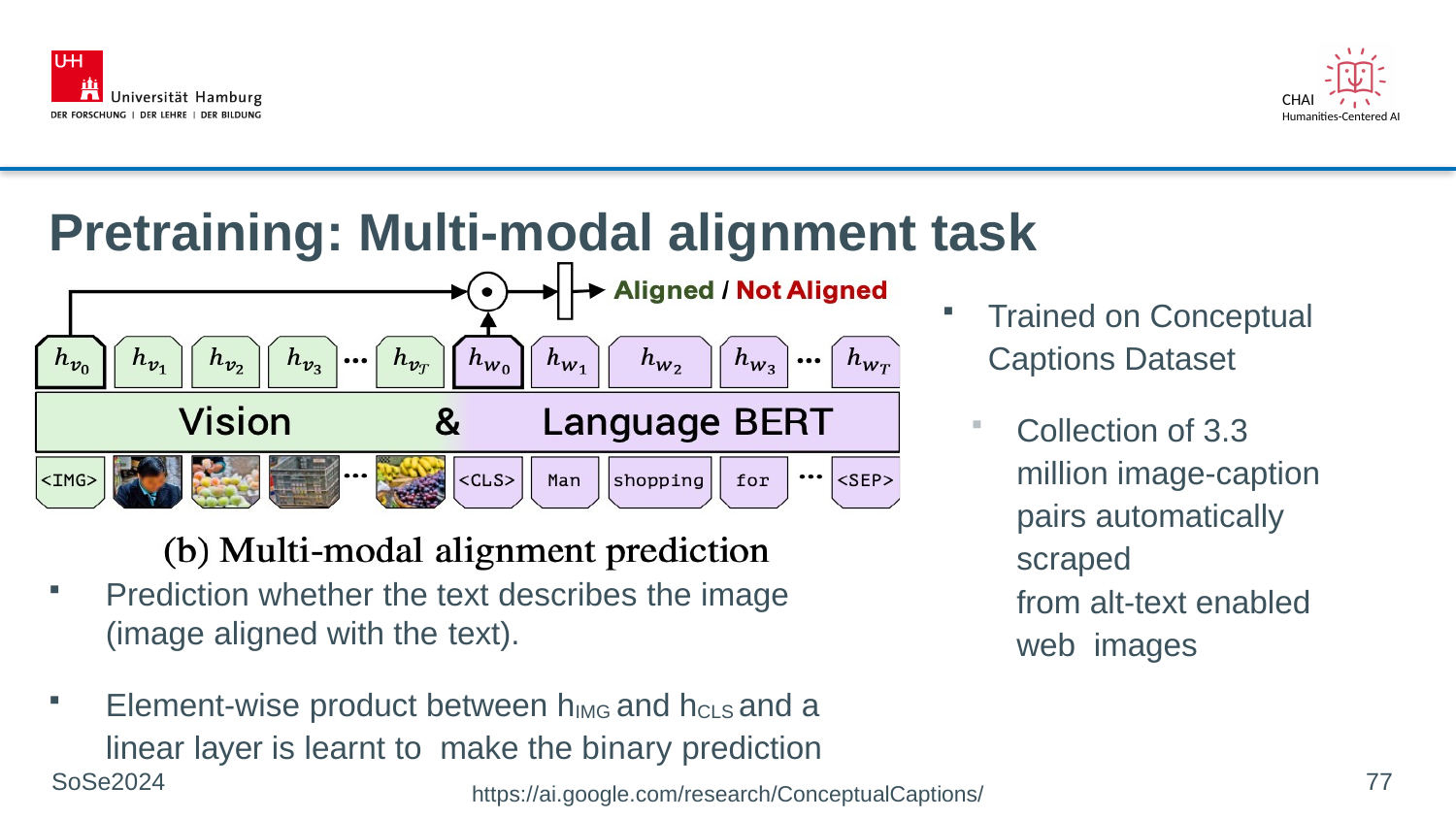

# Pretraining: Multi-modal alignment task

Trained on Conceptual Captions Dataset
Collection of 3.3 million image-caption pairs automatically scraped
from alt-text enabled web  images

Prediction whether the text describes the image (image aligned with the text).
Element-wise product between hIMG and hCLS and a linear layer is learnt to  make the binary prediction

SoSe2024
77
https://ai.google.com/research/ConceptualCaptions/